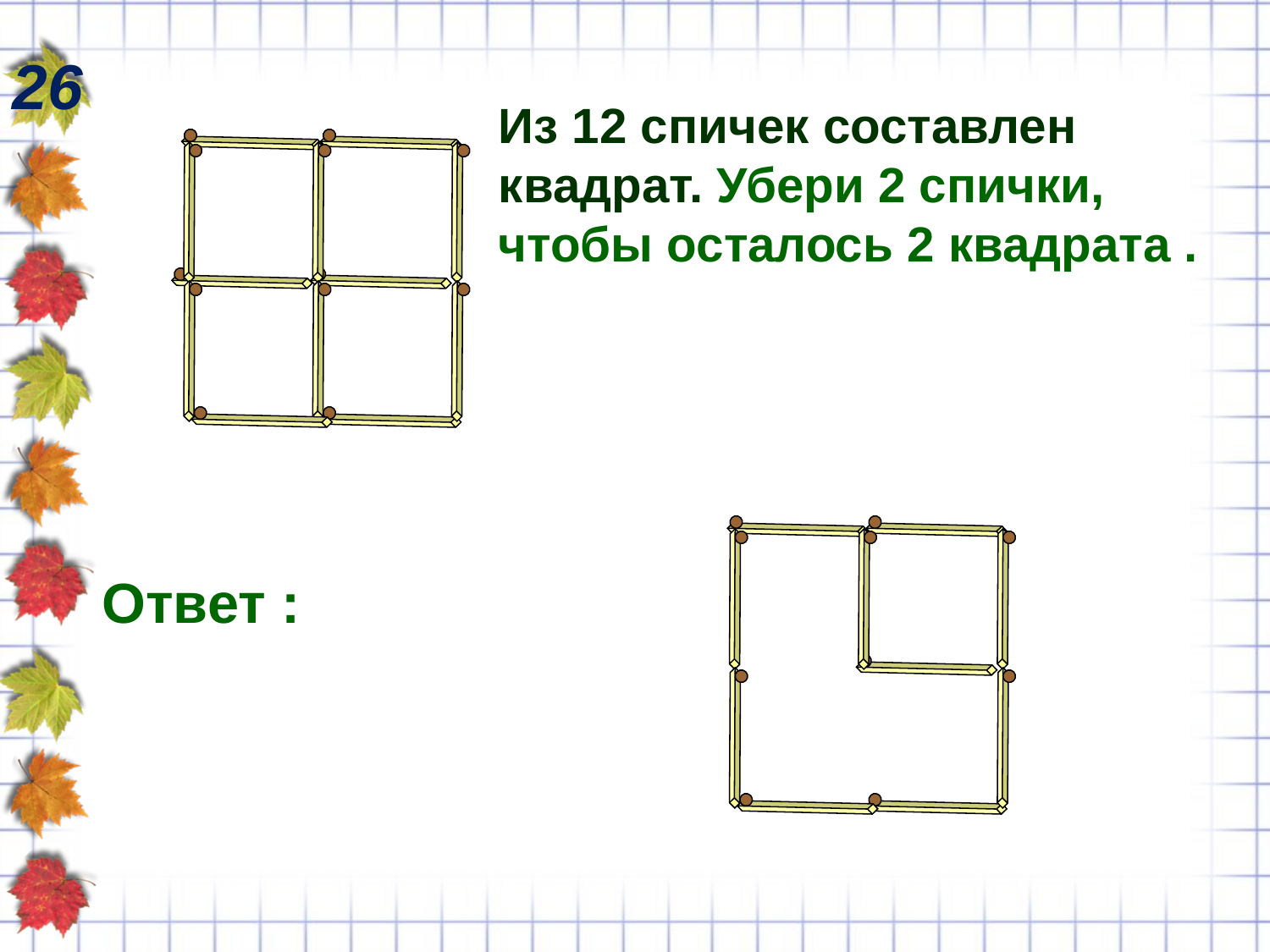

26
Из 12 спичек составлен квадрат. Убери 2 спички, чтобы осталось 2 квадрата .

               Ответ :